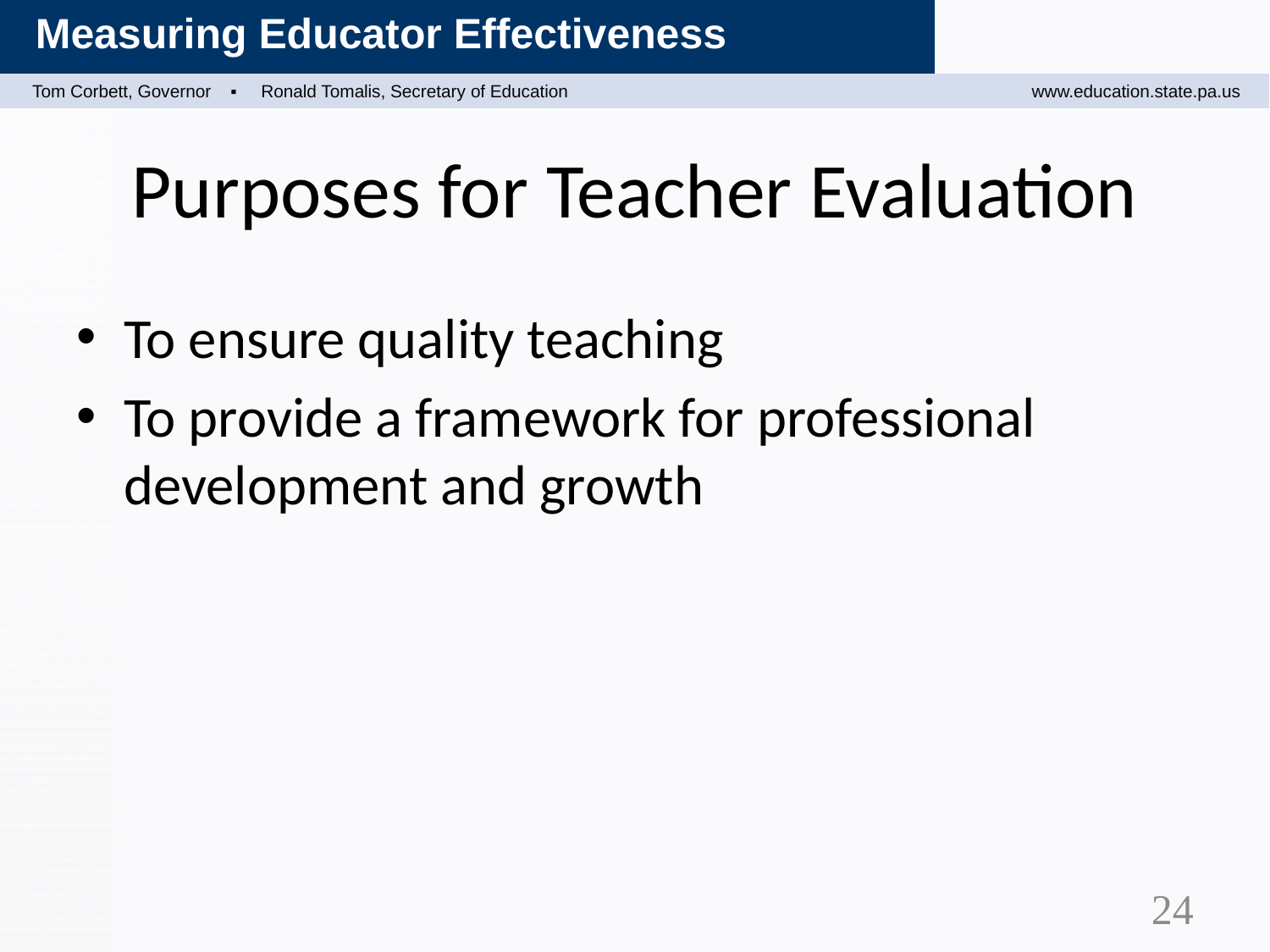

# Purposes for Teacher Evaluation
To ensure quality teaching
To provide a framework for professional development and growth
24